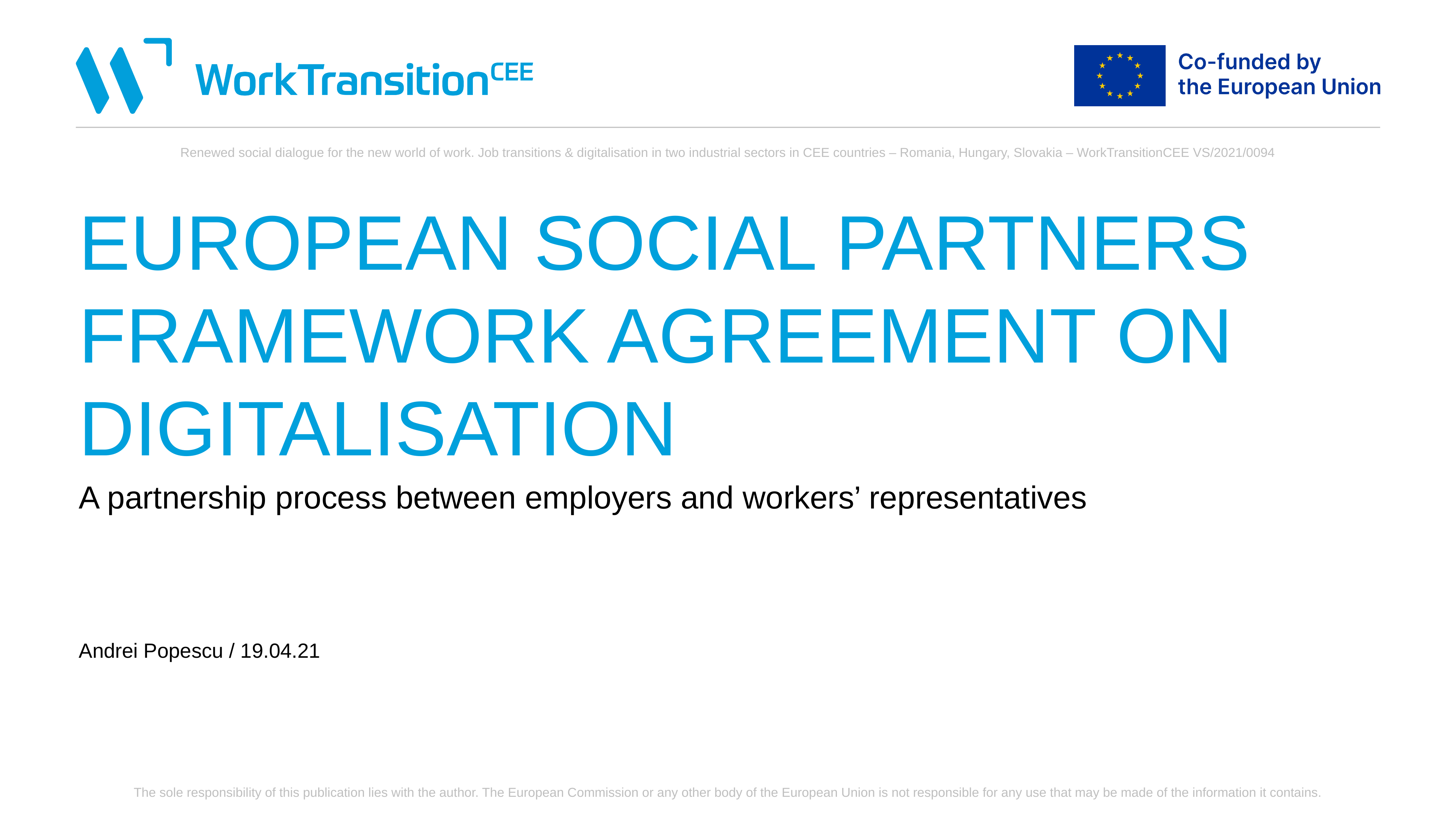

EUROPEAN SOCIAL PARTNERS FRAMEWORK AGREEMENT ON
DIGITALISATION
A partnership process between employers and workers’ representatives
Andrei Popescu / 19.04.21